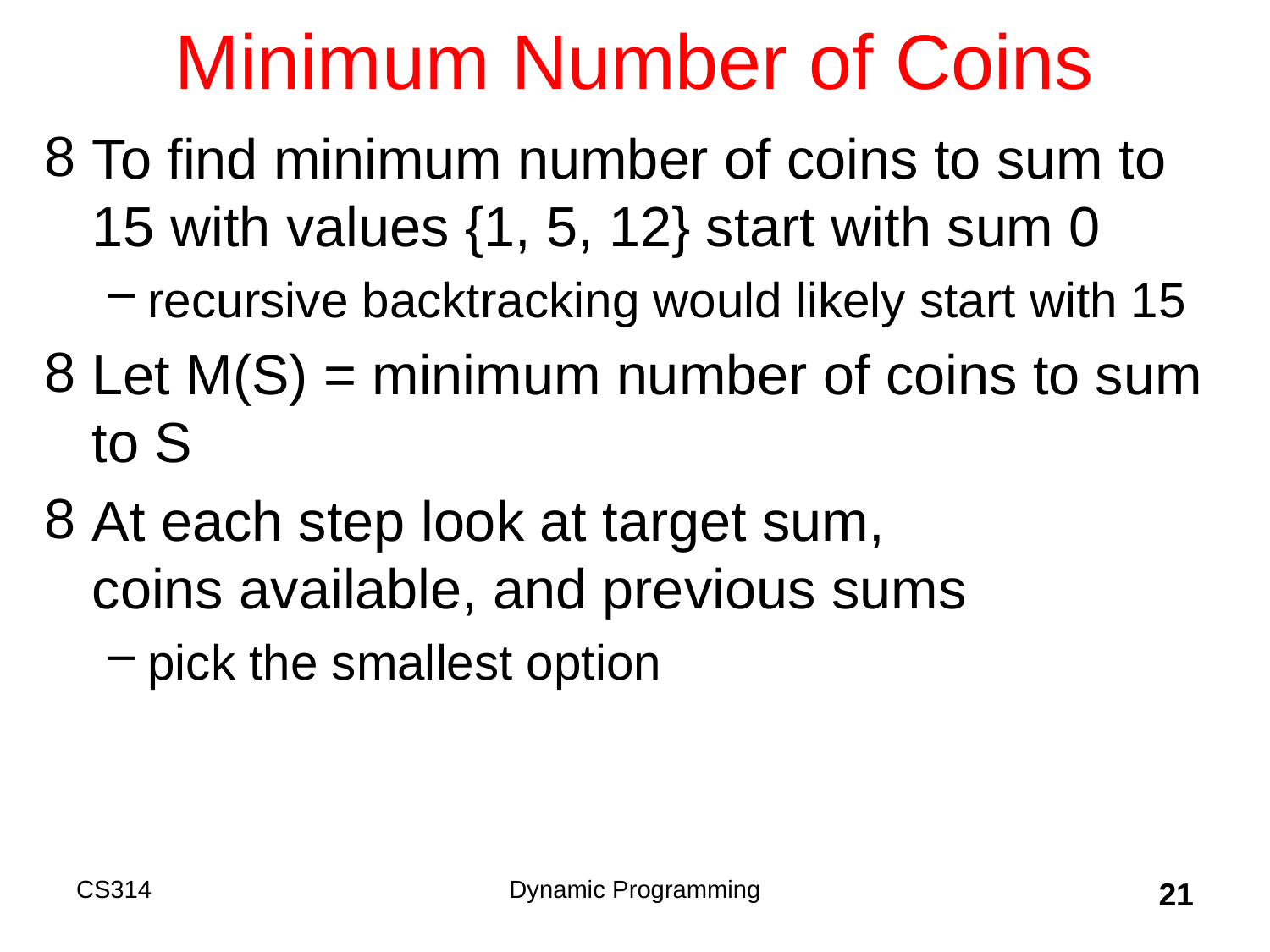

# Minimum Number of Coins
To find minimum number of coins to sum to 15 with values {1, 5, 12} start with sum 0
recursive backtracking would likely start with 15
Let M(S) = minimum number of coins to sum to S
At each step look at target sum,
coins available, and previous sums
pick the smallest option

CS314
Dynamic Programming
21